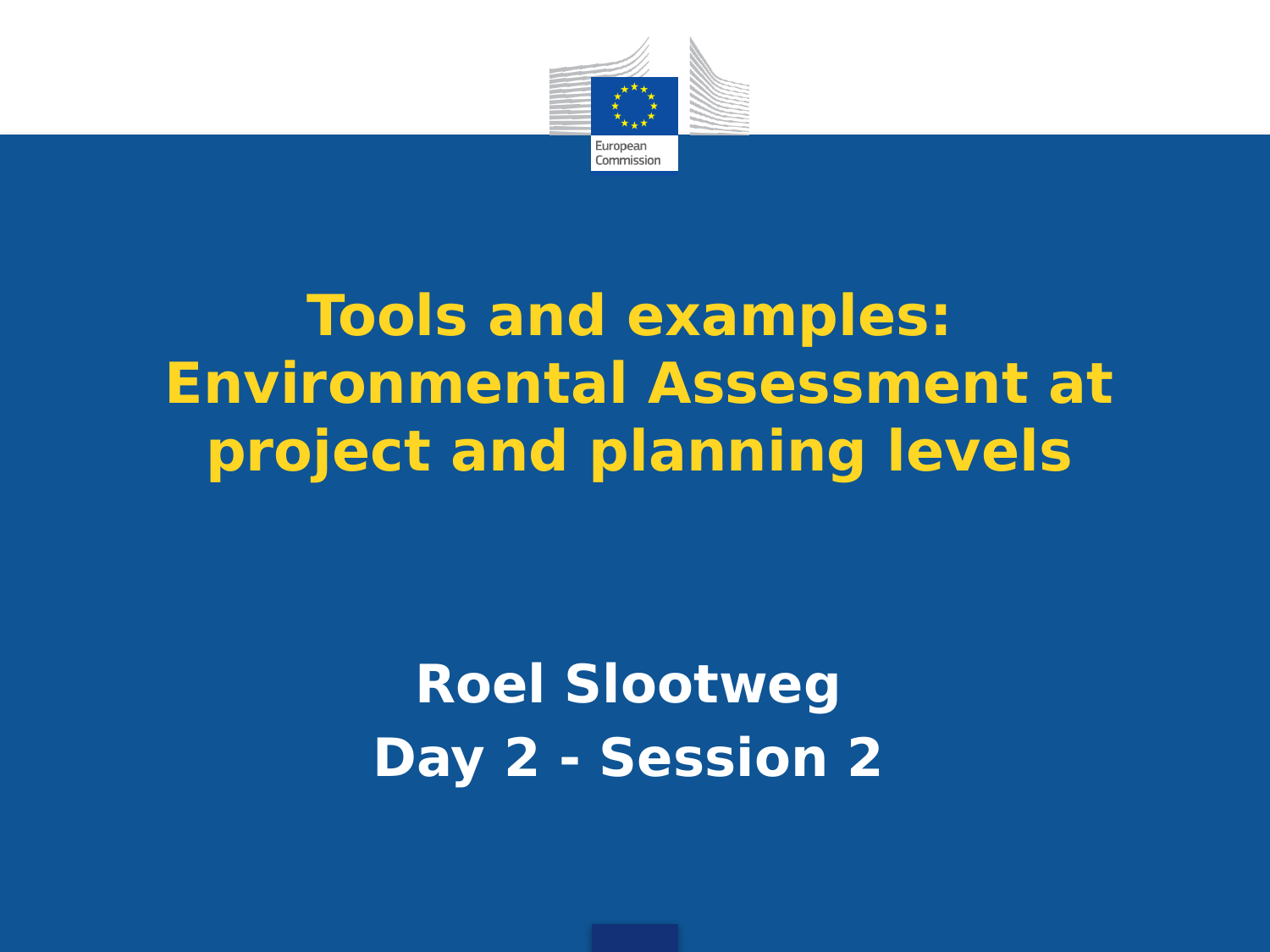

# Tools and examples: Environmental Assessment at project and planning levels
Roel Slootweg
Day 2 - Session 2